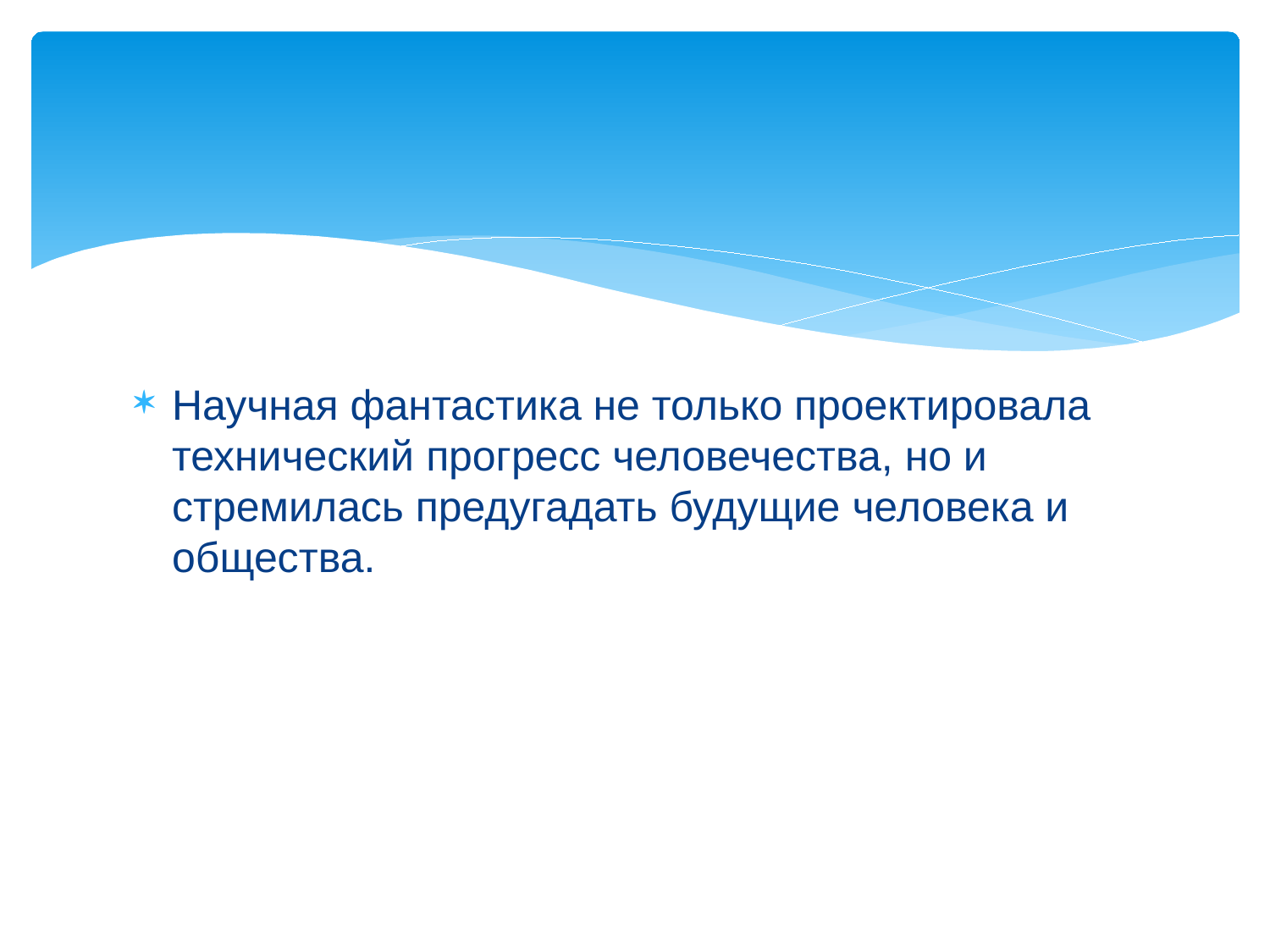

Научная фантастика не только проектировала технический прогресс человечества, но и стремилась предугадать будущие человека и общества.